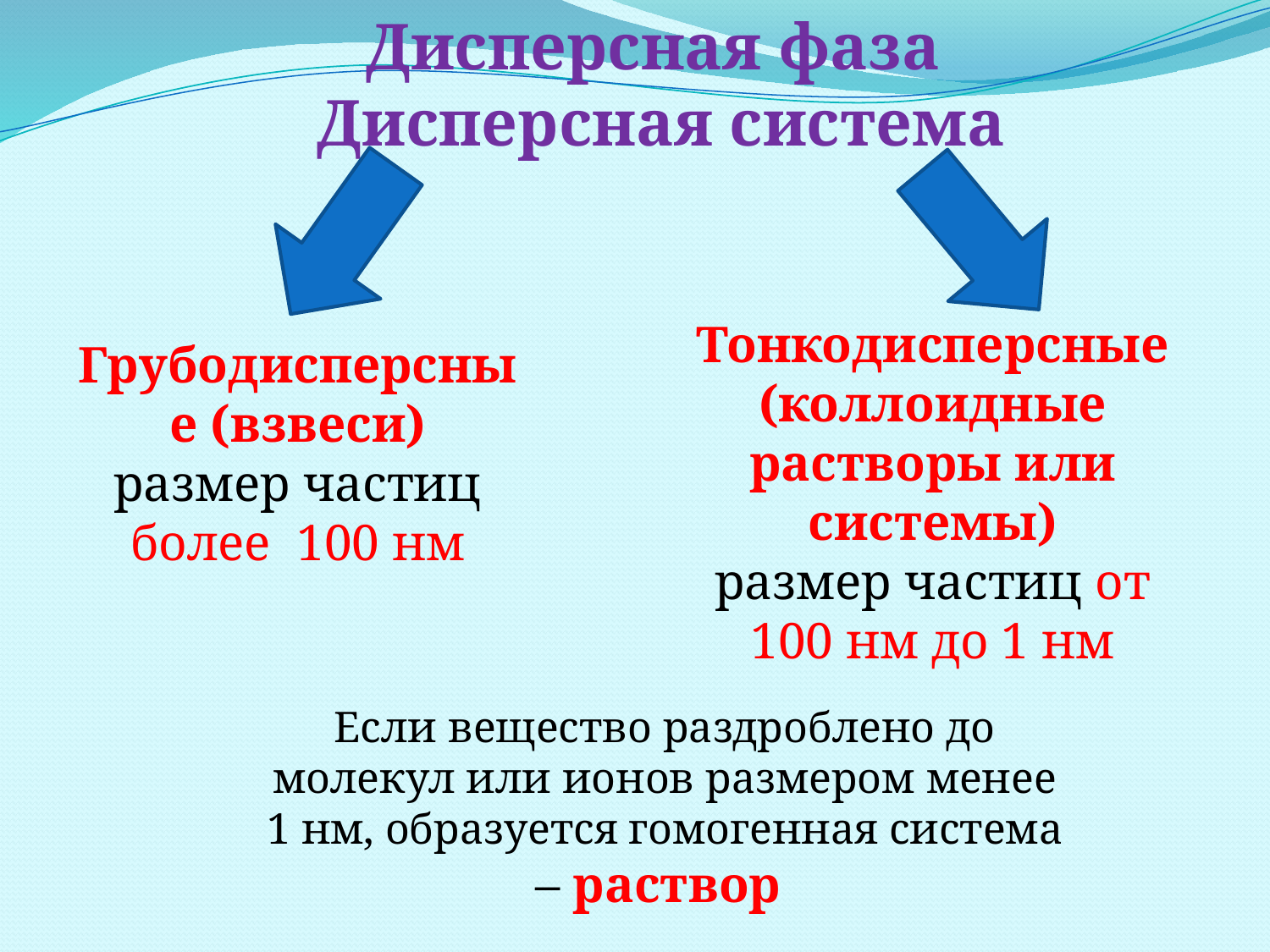

Дисперсная фаза
Дисперсная система

Тонкодисперсные (коллоидные растворы или системы)
размер частиц от 100 нм до 1 нм
Грубодисперсные (взвеси)
размер частиц более  100 нм
Если вещество раздроблено до молекул или ионов размером менее 1 нм, образуется гомогенная система – раствор